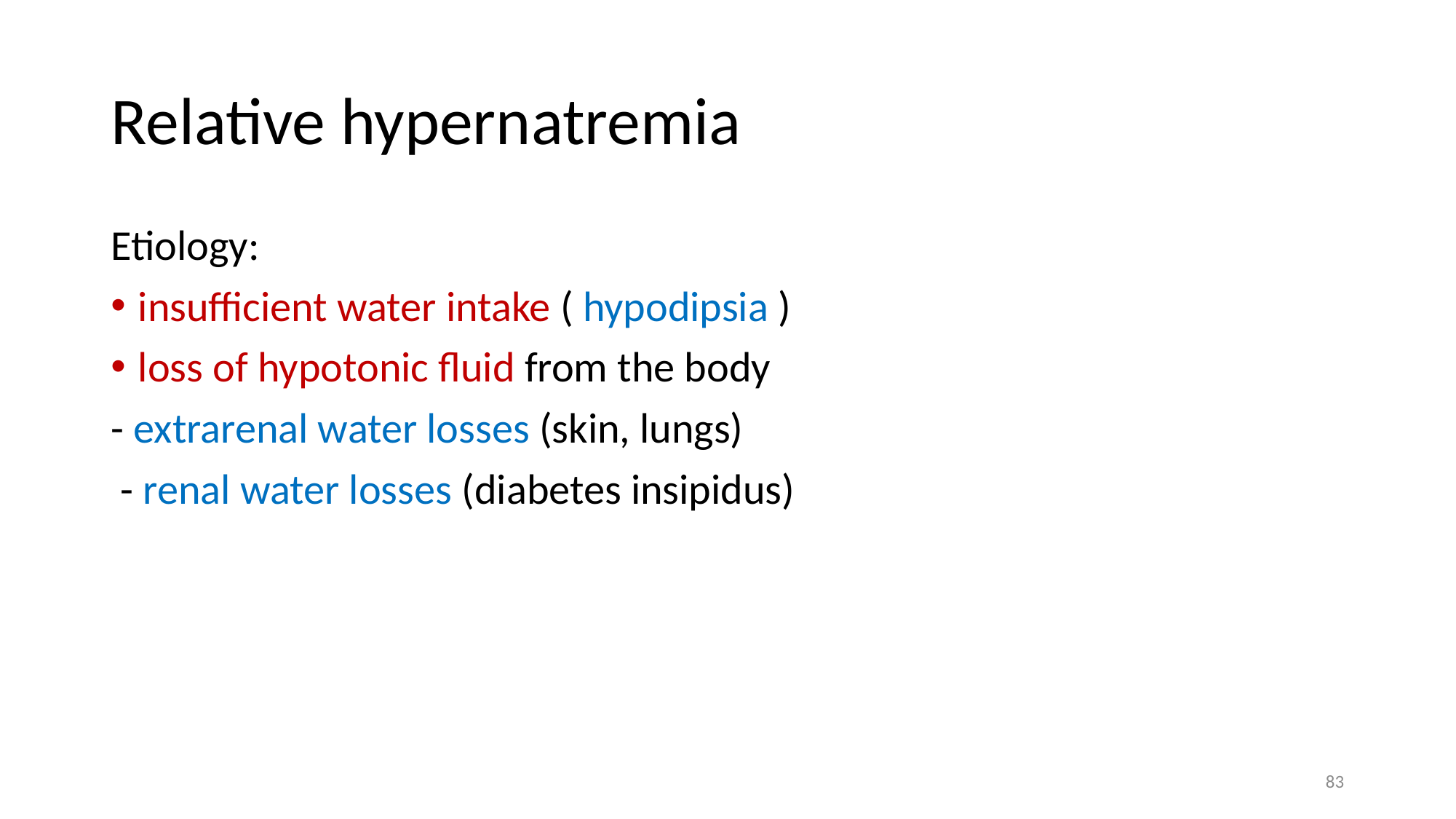

# Relative hypernatremia
Etiology:
insufficient water intake ( hypodipsia )
loss of hypotonic fluid from the body
- extrarenal water losses (skin, lungs)
 - renal water losses (diabetes insipidus)
83